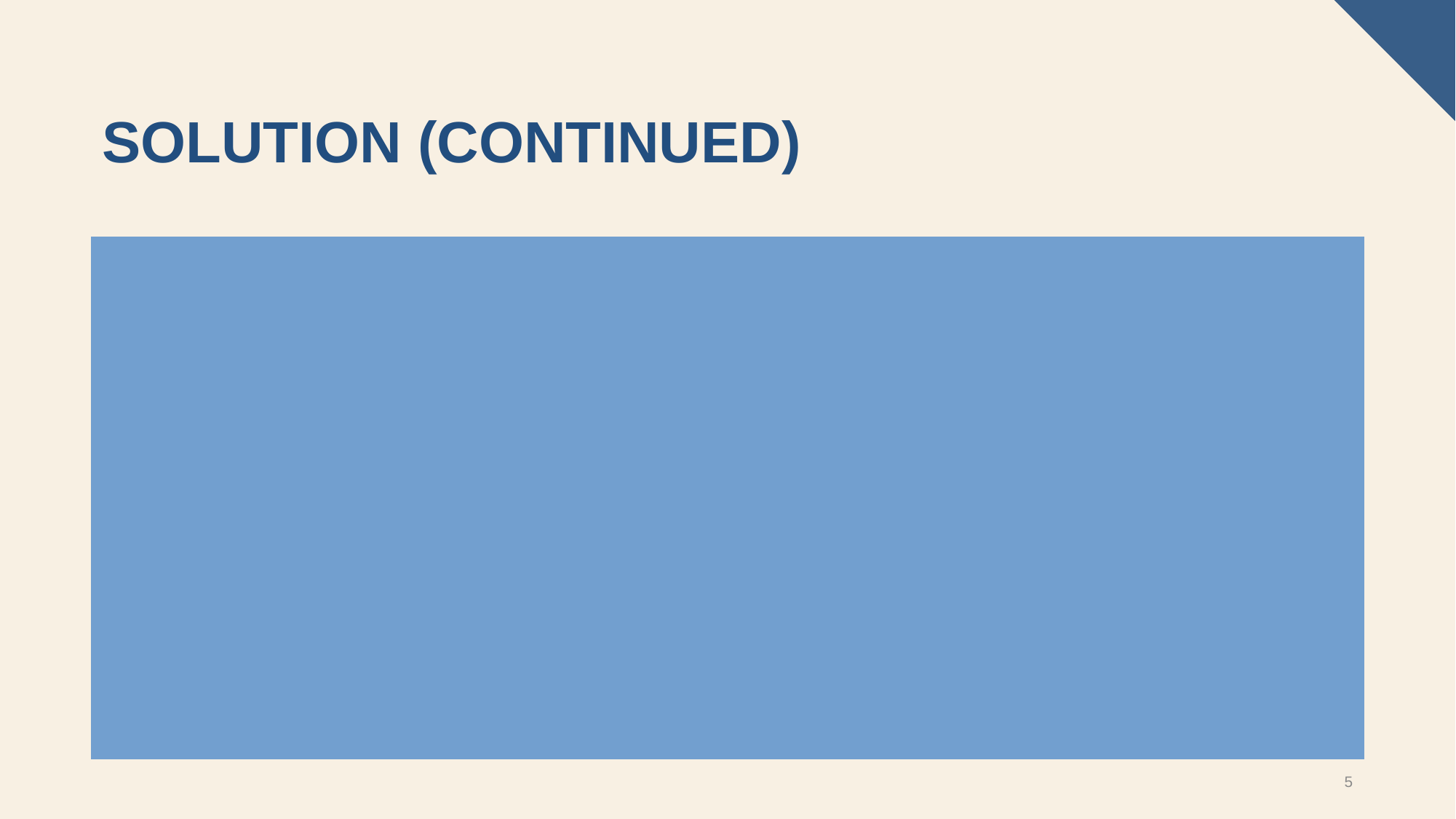

# Solution (continued)
Traffic Shaping Rules
Hierarchical Token Bucket (HTB) Queue Tree
Define absolute maximum limit of upstream bandwidth to ISP.  Best practice is to use a value that is 95% of the contracted ISP rate.
Each class has a minimum guaranteed data rate.
Classes’ unused bandwidth is handed out to other classes as needed but returned immediately when needed.
5